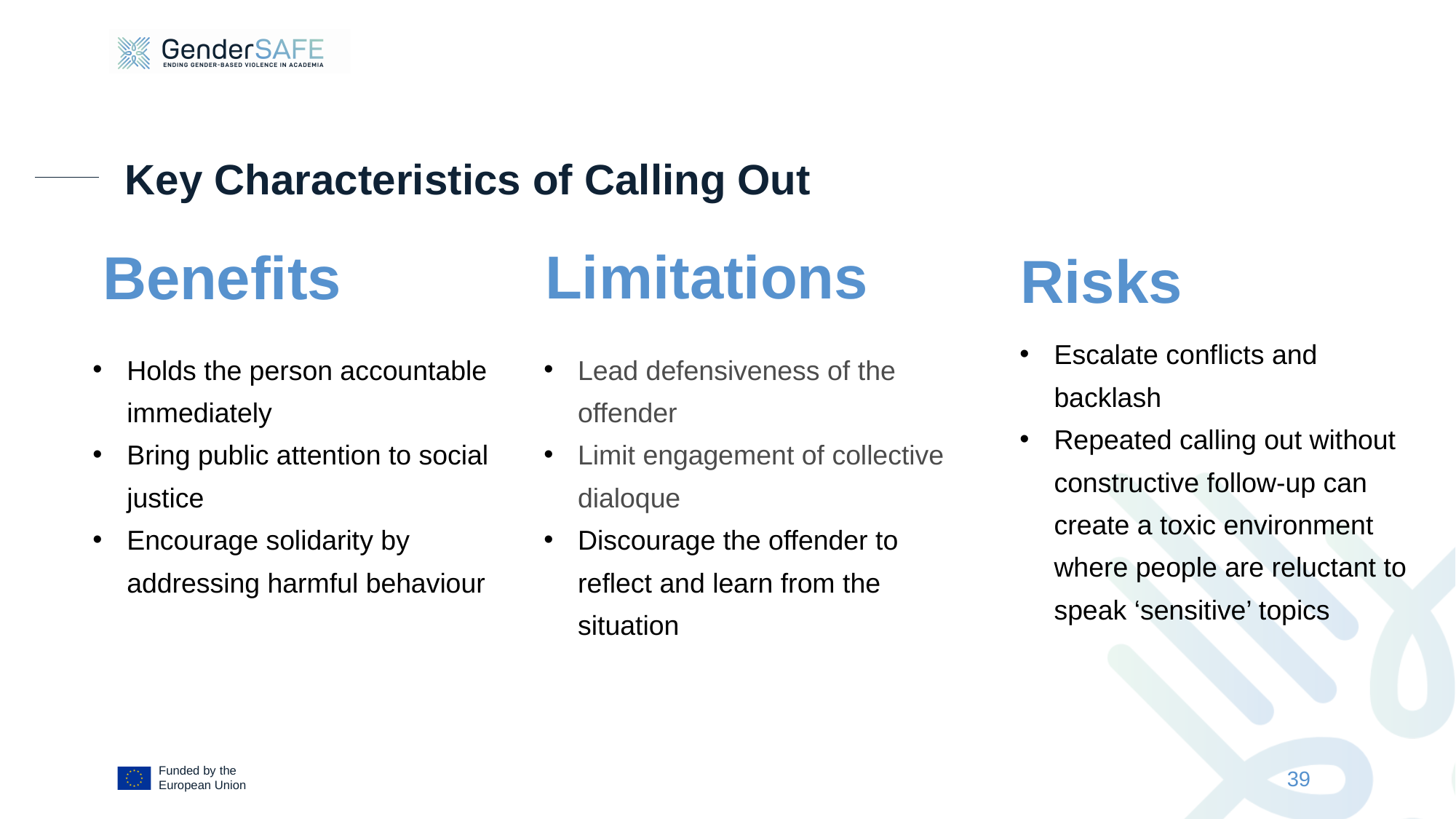

# Key Characteristics of Calling Out
Limitations
Benefits
Risks
Escalate conflicts and backlash
Repeated calling out without constructive follow-up can create a toxic environment where people are reluctant to speak ‘sensitive’ topics

Holds the person accountable immediately
Bring public attention to social justice
Encourage solidarity by addressing harmful behaviour

Lead defensiveness of the offender
Limit engagement of collective dialoque
Discourage the offender to reflect and learn from the situation

39